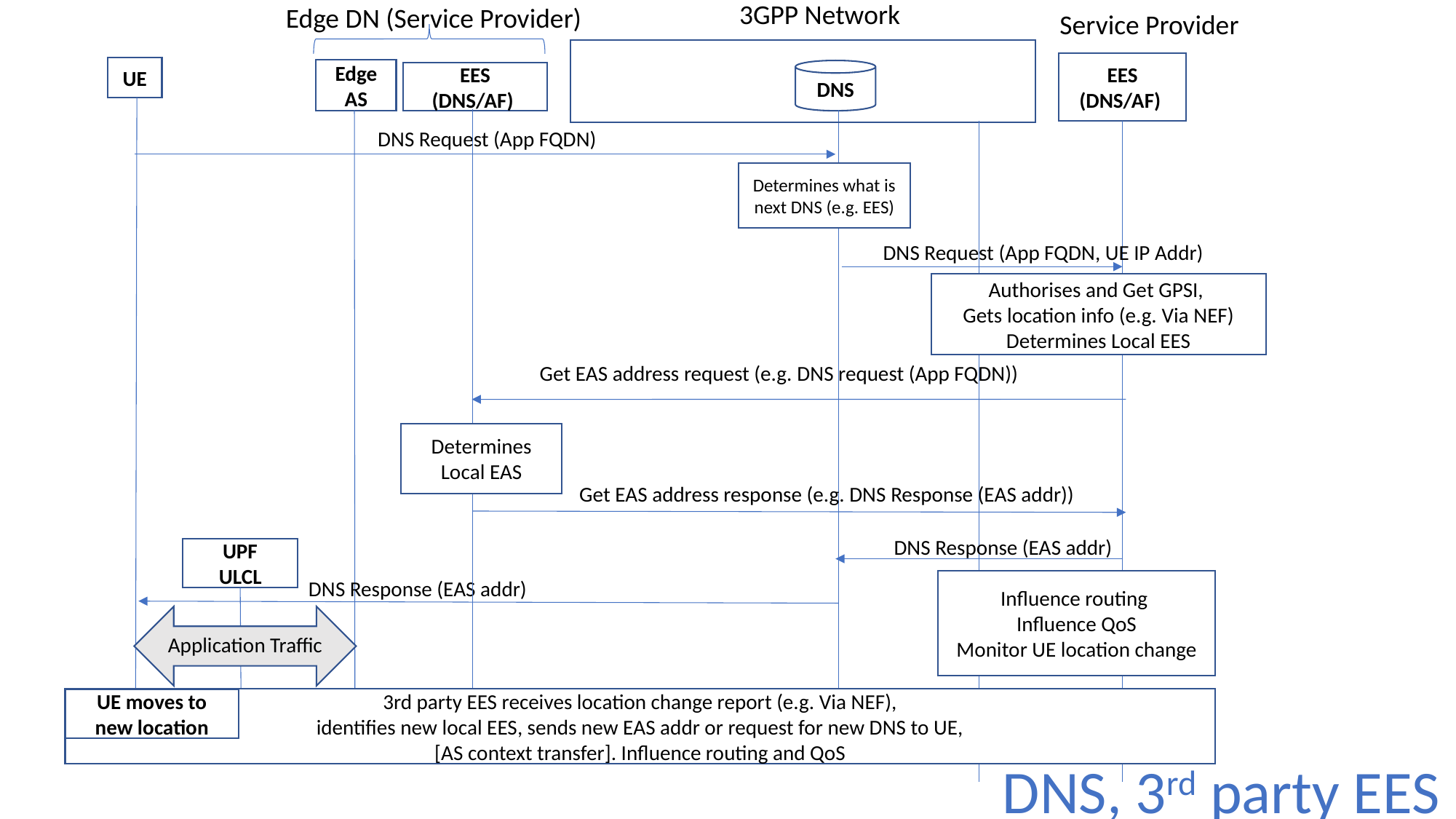

3GPP Network
Edge DN (Service Provider)
Service Provider

EES
(DNS/AF)
UE
Edge AS
DNS
EES
(DNS/AF)
DNS Request (App FQDN)
Determines what is next DNS (e.g. EES)
DNS Request (App FQDN, UE IP Addr)
Authorises and Get GPSI,
Gets location info (e.g. Via NEF)
Determines Local EES
Get EAS address request (e.g. DNS request (App FQDN))
Determines Local EAS
Get EAS address response (e.g. DNS Response (EAS addr))
DNS Response (EAS addr)
UPF
ULCL
DNS Response (EAS addr)
Influence routing
Influence QoS
Monitor UE location change
Application Traffic
3rd party EES receives location change report (e.g. Via NEF),
identifies new local EES, sends new EAS addr or request for new DNS to UE,
[AS context transfer]. Influence routing and QoS
UE moves to new location
DNS, 3rd party EES